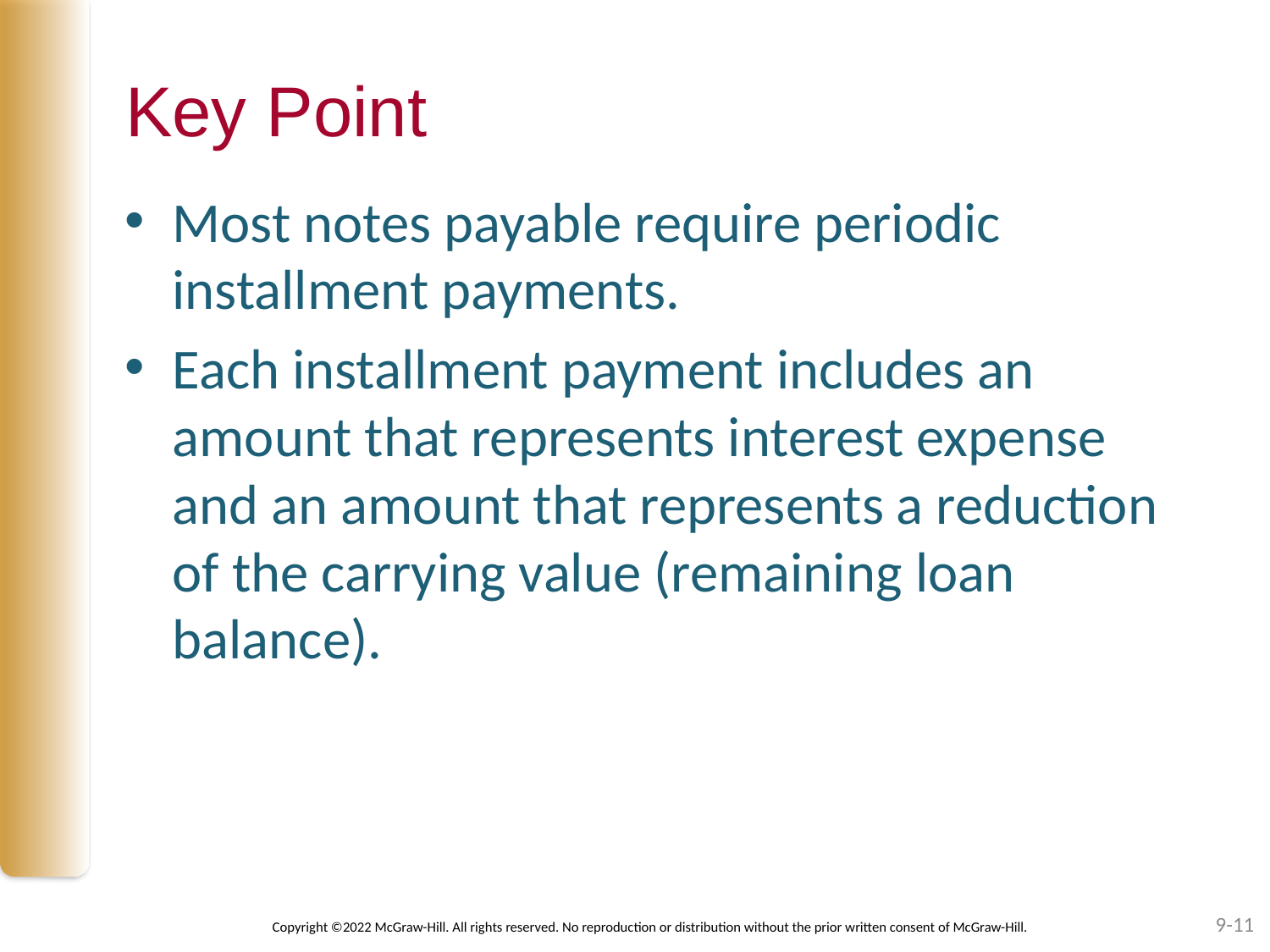

# Key Point
Most notes payable require periodic installment payments.
Each installment payment includes an amount that represents interest expense and an amount that represents a reduction of the carrying value (remaining loan balance).
9-11
Copyright ©2022 McGraw-Hill. All rights reserved. No reproduction or distribution without the prior written consent of McGraw-Hill.